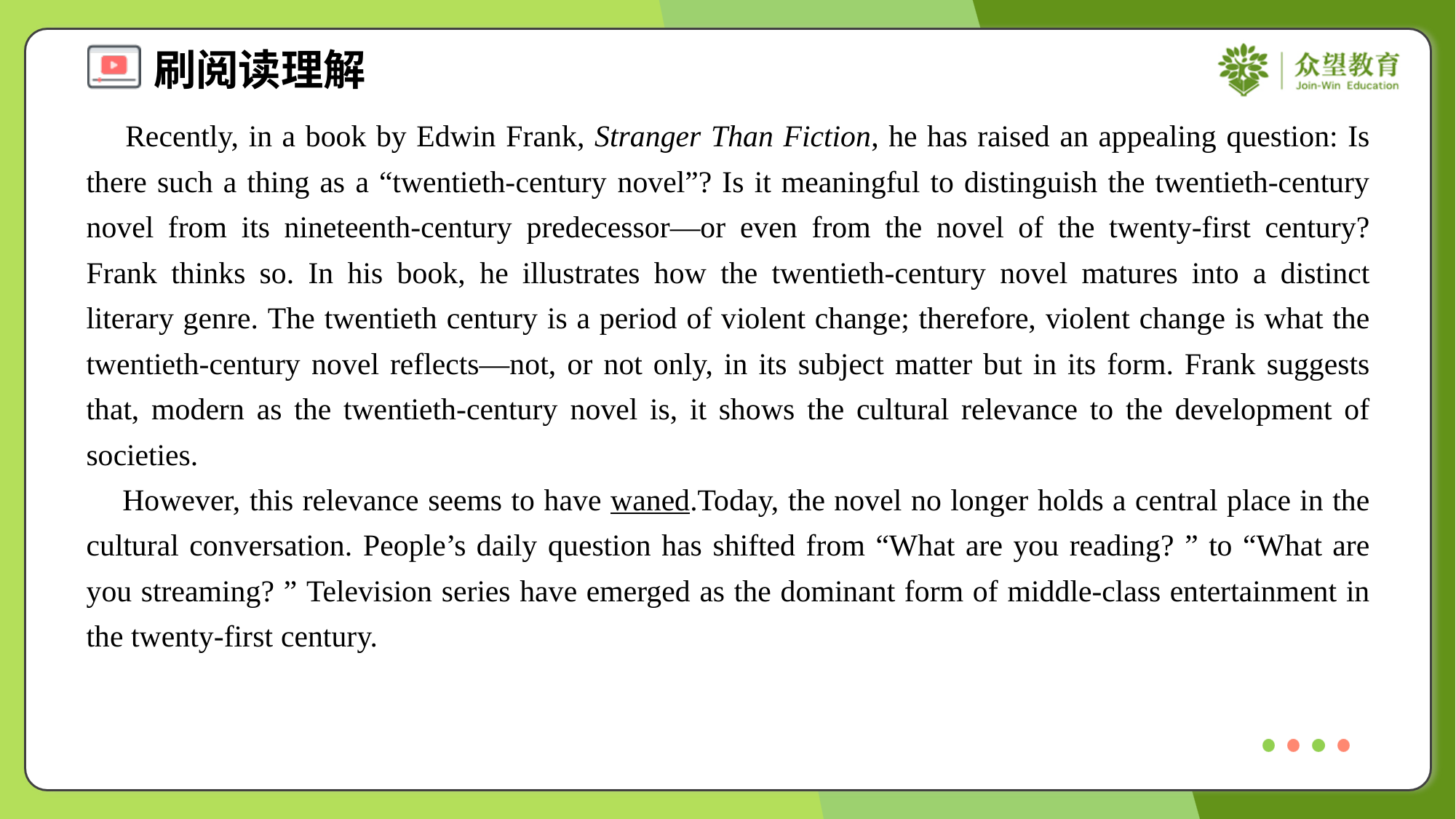

Recently, in a book by Edwin Frank, Stranger Than Fiction, he has raised an appealing question: Is there such a thing as a “twentieth-century novel”? Is it meaningful to distinguish the twentieth-century novel from its nineteenth-century predecessor—or even from the novel of the twenty-first century? Frank thinks so. In his book, he illustrates how the twentieth-century novel matures into a distinct literary genre. The twentieth century is a period of violent change; therefore, violent change is what the twentieth-century novel reflects—not, or not only, in its subject matter but in its form. Frank suggests that, modern as the twentieth-century novel is, it shows the cultural relevance to the development of societies.
    However, this relevance seems to have waned.Today, the novel no longer holds a central place in the cultural conversation. People’s daily question has shifted from “What are you reading? ” to “What are you streaming? ” Television series have emerged as the dominant form of middle-class entertainment in the twenty-first century.